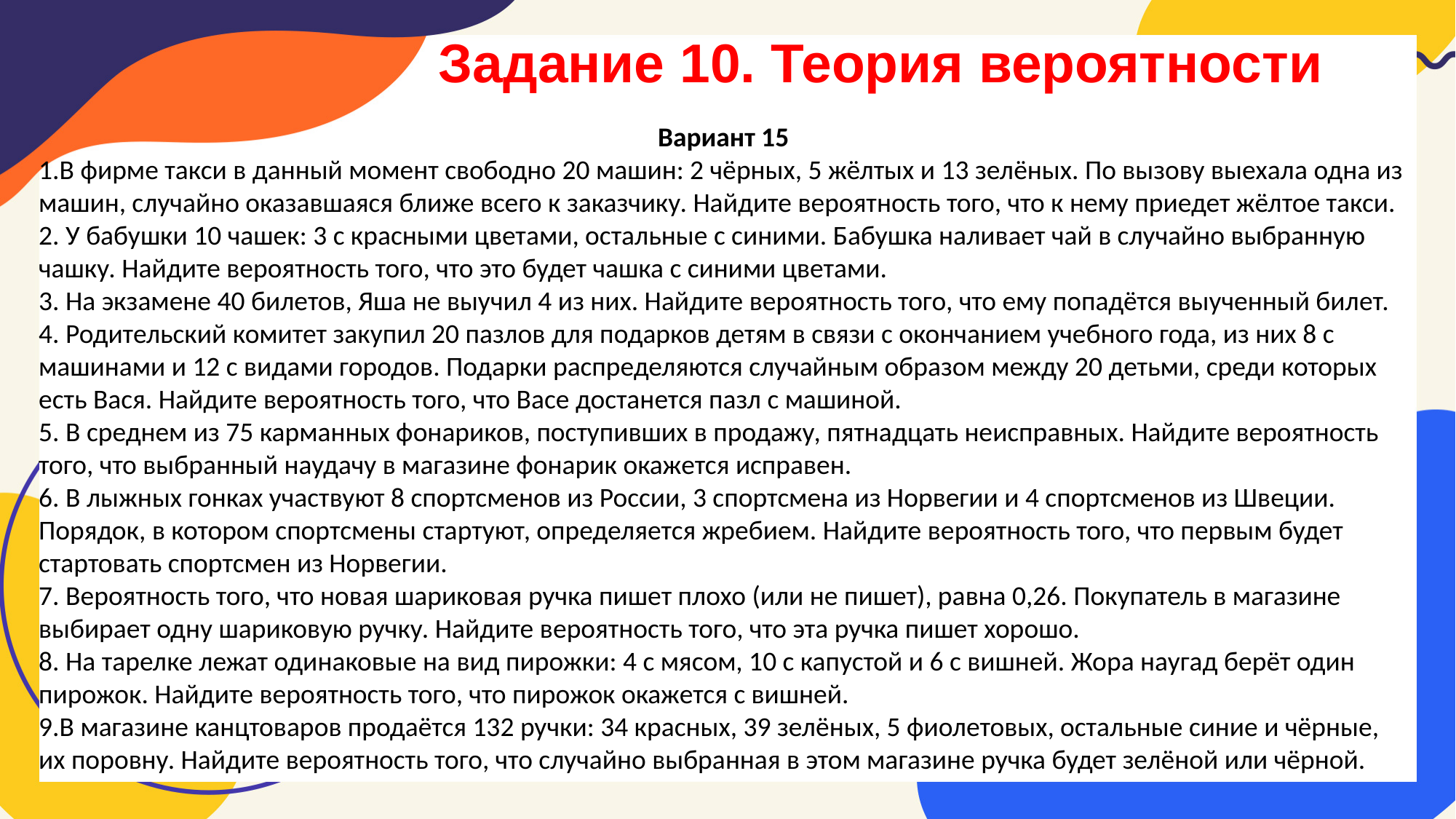

Задание 10. Теория вероятности
Вариант 15
1.В фирме такси в данный момент свободно 20 машин: 2 чёрных, 5 жёлтых и 13 зелёных. По вызову выехала одна из машин, случайно оказавшаяся ближе всего к заказчику. Найдите вероятность того, что к нему приедет жёлтое такси.
2. У бабушки 10 чашек: 3 с красными цветами, остальные с синими. Бабушка наливает чай в случайно выбранную чашку. Найдите вероятность того, что это будет чашка с синими цветами.
3. На экзамене 40 билетов, Яша не выучил 4 из них. Найдите вероятность того, что ему попадётся выученный билет.
4. Родительский комитет закупил 20 пазлов для подарков детям в связи с окончанием учебного года, из них 8 с машинами и 12 с видами городов. Подарки распределяются случайным образом между 20 детьми, среди которых есть Вася. Найдите вероятность того, что Васе достанется пазл с машиной.
5. В среднем из 75 карманных фонариков, поступивших в продажу, пятнадцать неисправных. Найдите вероятность того, что выбранный наудачу в магазине фонарик окажется исправен.
6. В лыжных гонках участвуют 8 спортсменов из России, 3 спортсмена из Норвегии и 4 спортсменов из Швеции. Порядок, в котором спортсмены стартуют, определяется жребием. Найдите вероятность того, что первым будет стартовать спортсмен из Норвегии.
7. Вероятность того, что новая шариковая ручка пишет плохо (или не пишет), равна 0,26. Покупатель в магазине выбирает одну шариковую ручку. Найдите вероятность того, что эта ручка пишет хорошо.
8. На тарелке лежат одинаковые на вид пирожки: 4 с мясом, 10 с капустой и 6 с вишней. Жора наугад берёт один пирожок. Найдите вероятность того, что пирожок окажется с вишней.
9.В магазине канцтоваров продаётся 132 ручки: 34 красных, 39 зелёных, 5 фиолетовых, остальные синие и чёрные, их поровну. Найдите вероятность того, что случайно выбранная в этом магазине ручка будет зелёной или чёрной.